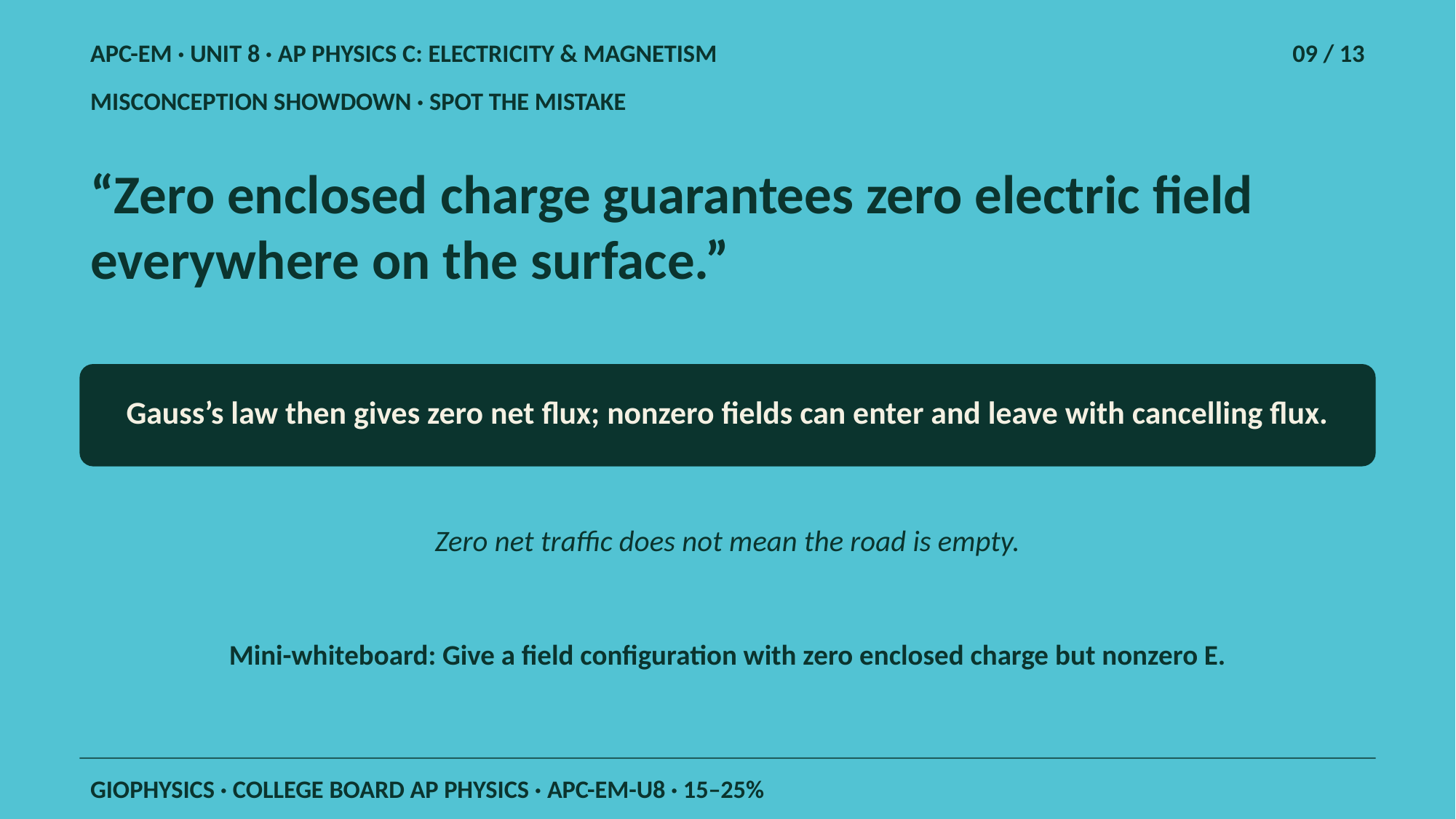

APC-EM · UNIT 8 · AP PHYSICS C: ELECTRICITY & MAGNETISM
09 / 13
MISCONCEPTION SHOWDOWN · SPOT THE MISTAKE
“Zero enclosed charge guarantees zero electric field everywhere on the surface.”

Gauss’s law then gives zero net flux; nonzero fields can enter and leave with cancelling flux.
Zero net traffic does not mean the road is empty.
Mini-whiteboard: Give a field configuration with zero enclosed charge but nonzero E.

GIOPHYSICS · COLLEGE BOARD AP PHYSICS · APC-EM-U8 · 15–25%